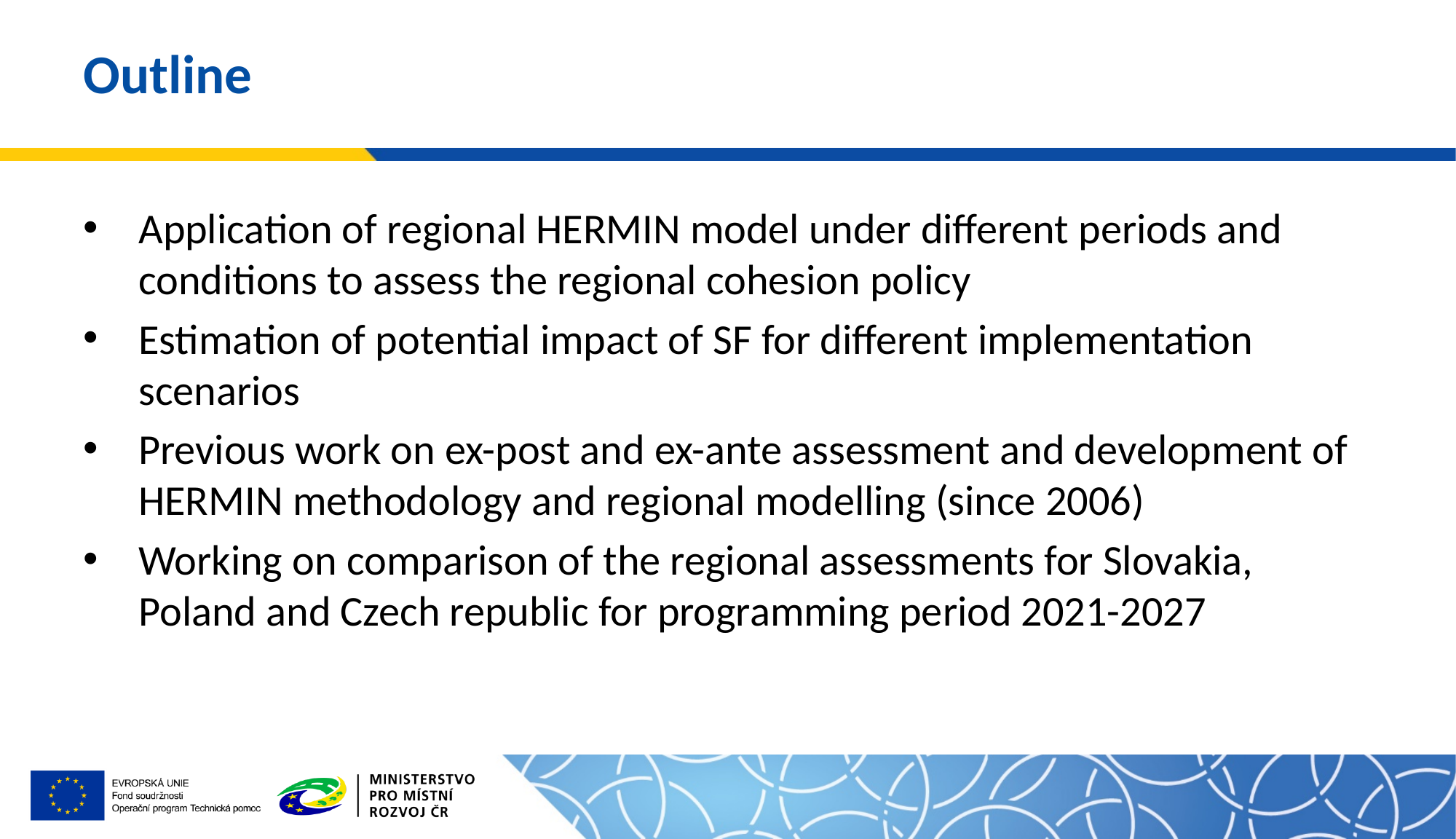

# Outline
Application of regional HERMIN model under different periods and conditions to assess the regional cohesion policy
Estimation of potential impact of SF for different implementation scenarios
Previous work on ex-post and ex-ante assessment and development of HERMIN methodology and regional modelling (since 2006)
Working on comparison of the regional assessments for Slovakia, Poland and Czech republic for programming period 2021-2027